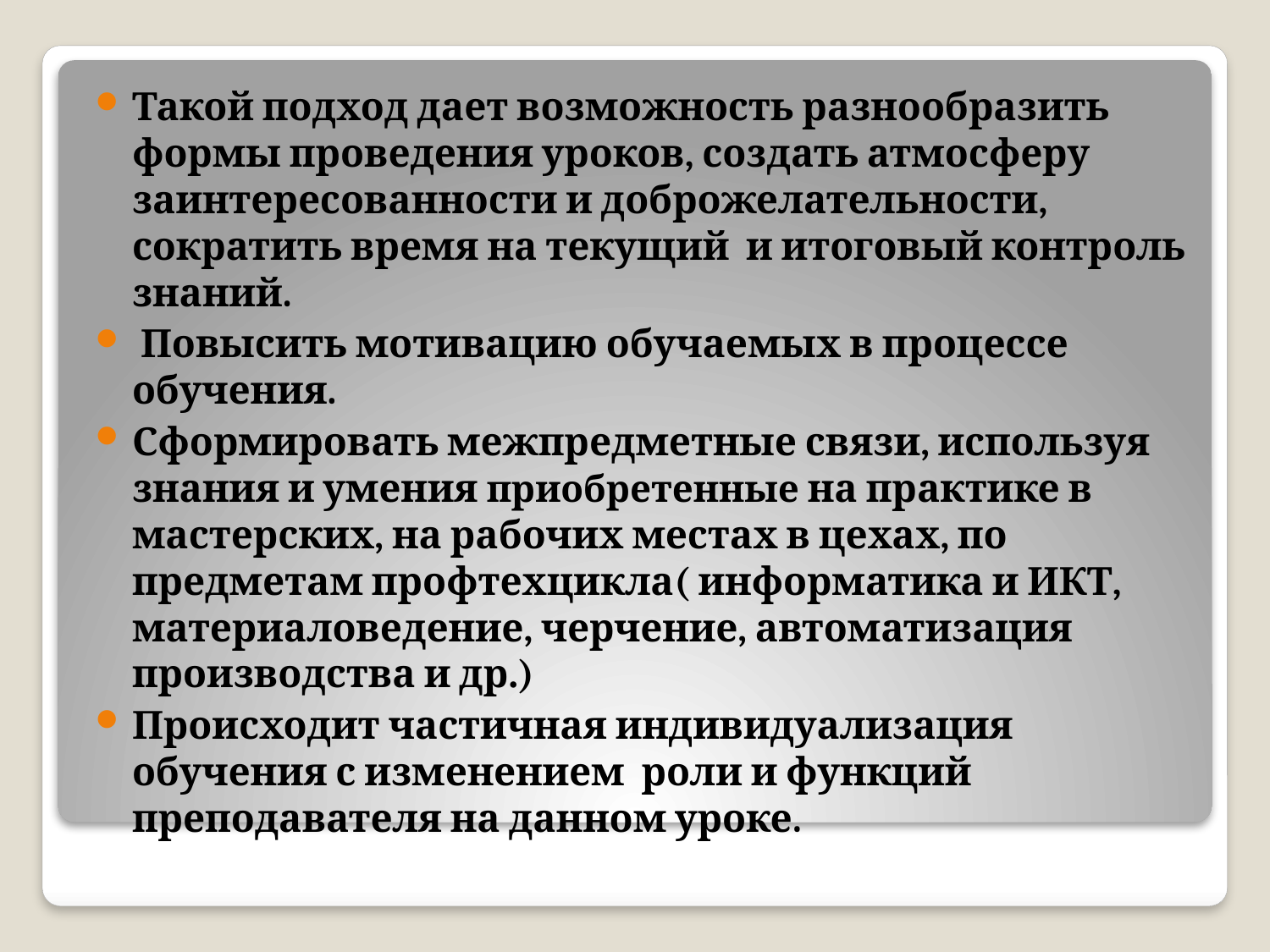

Такой подход дает возможность разнообразить формы проведения уроков, создать атмосферу  заинтересованности и доброжелательности, сократить время на текущий  и итоговый контроль знаний.
 Повысить мотивацию обучаемых в процессе обучения.
Сформировать межпредметные связи, используя знания и умения приобретенные на практике в мастерских, на рабочих местах в цехах, по предметам профтехцикла( информатика и ИКТ, материаловедение, черчение, автоматизация производства и др.)
Происходит частичная индивидуализация обучения с изменением  роли и функций преподавателя на данном уроке.

#